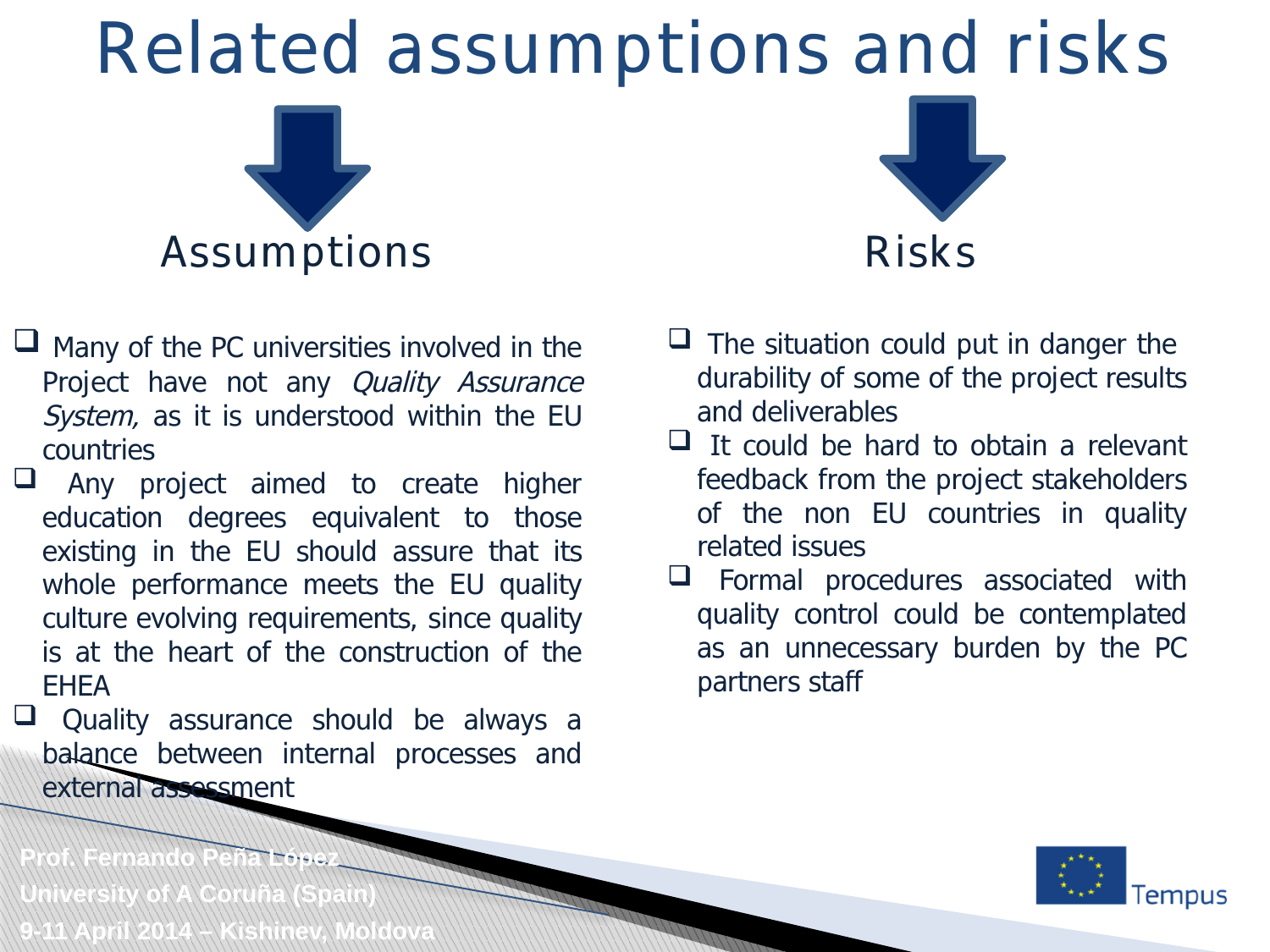

# Related assumptions and risks

Assumptions

 Many of the PC universities involved in the Project have not any Quality Assurance System, as it is understood within the EU countries
 Any project aimed to create higher education degrees equivalent to those existing in the EU should assure that its whole performance meets the EU quality culture evolving requirements, since quality is at the heart of the construction of the EHEA
 Quality assurance should be always a balance between internal processes and external assessment
Risks

 The situation could put in danger the  durability of some of the project results and deliverables
 It could be hard to obtain a relevant feedback from the project stakeholders of the non EU countries in quality related issues
 Formal procedures associated with quality control could be contemplated as an unnecessary burden by the PC partners staff